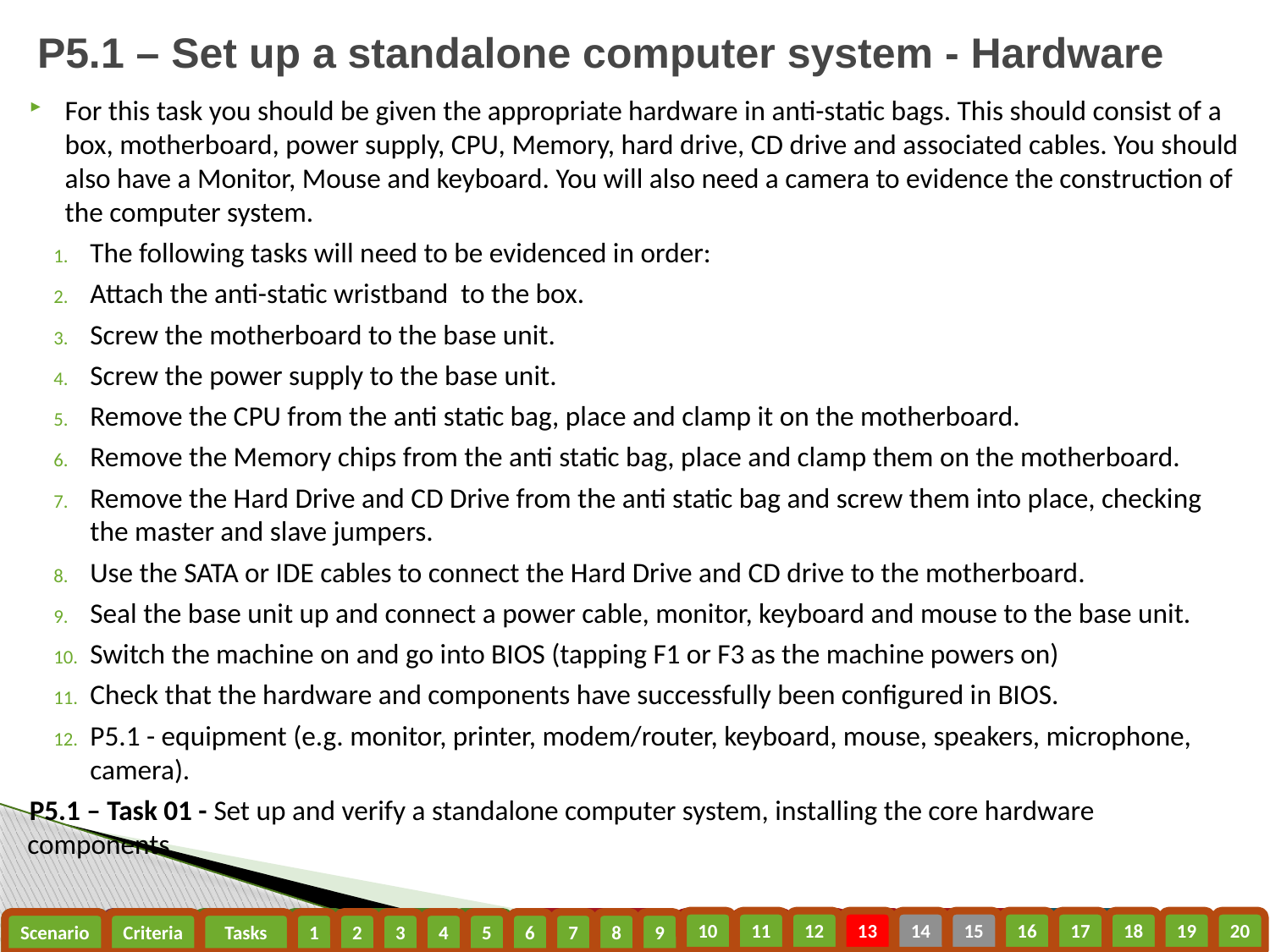

# P5.1 – Set up a standalone computer system - Hardware
For this task you should be given the appropriate hardware in anti-static bags. This should consist of a box, motherboard, power supply, CPU, Memory, hard drive, CD drive and associated cables. You should also have a Monitor, Mouse and keyboard. You will also need a camera to evidence the construction of the computer system.
The following tasks will need to be evidenced in order:
Attach the anti-static wristband  to the box.
Screw the motherboard to the base unit.
Screw the power supply to the base unit.
Remove the CPU from the anti static bag, place and clamp it on the motherboard.
Remove the Memory chips from the anti static bag, place and clamp them on the motherboard.
Remove the Hard Drive and CD Drive from the anti static bag and screw them into place, checking the master and slave jumpers.
Use the SATA or IDE cables to connect the Hard Drive and CD drive to the motherboard.
Seal the base unit up and connect a power cable, monitor, keyboard and mouse to the base unit.
Switch the machine on and go into BIOS (tapping F1 or F3 as the machine powers on)
Check that the hardware and components have successfully been configured in BIOS.
P5.1 - equipment (e.g. monitor, printer, modem/router, keyboard, mouse, speakers, microphone, camera).
P5.1 – Task 01 - Set up and verify a standalone computer system, installing the core hardware components